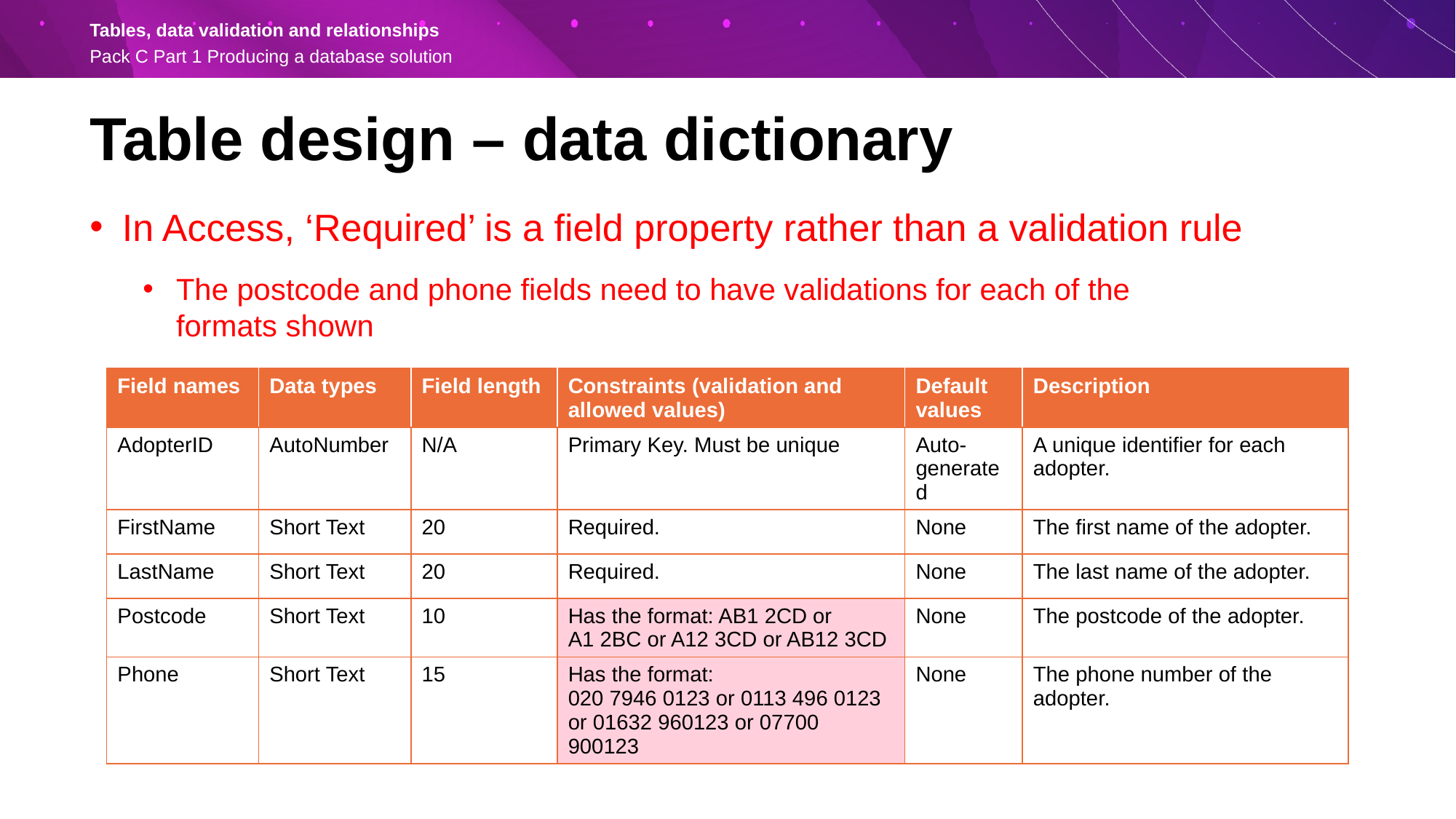

Table design – data dictionary
In Access, ‘Required’ is a field property rather than a validation rule
The postcode and phone fields need to have validations for each of the
formats shown
| Field names | Data types | Field length | Constraints (validation and allowed values) | Default values | Description |
| --- | --- | --- | --- | --- | --- |
| AdopterID | AutoNumber | N/A | Primary Key. Must be unique | Auto-generated | A unique identifier for each adopter. |
| FirstName | Short Text | 20 | Required. | None | The first name of the adopter. |
| LastName | Short Text | 20 | Required. | None | The last name of the adopter. |
| Postcode | Short Text | 10 | Has the format: AB1 2CD or A1 2BC or A12 3CD or AB12 3CD | None | The postcode of the adopter. |
| Phone | Short Text | 15 | Has the format: 020 7946 0123 or 0113 496 0123 or 01632 960123 or 07700 900123 | None | The phone number of the adopter. |